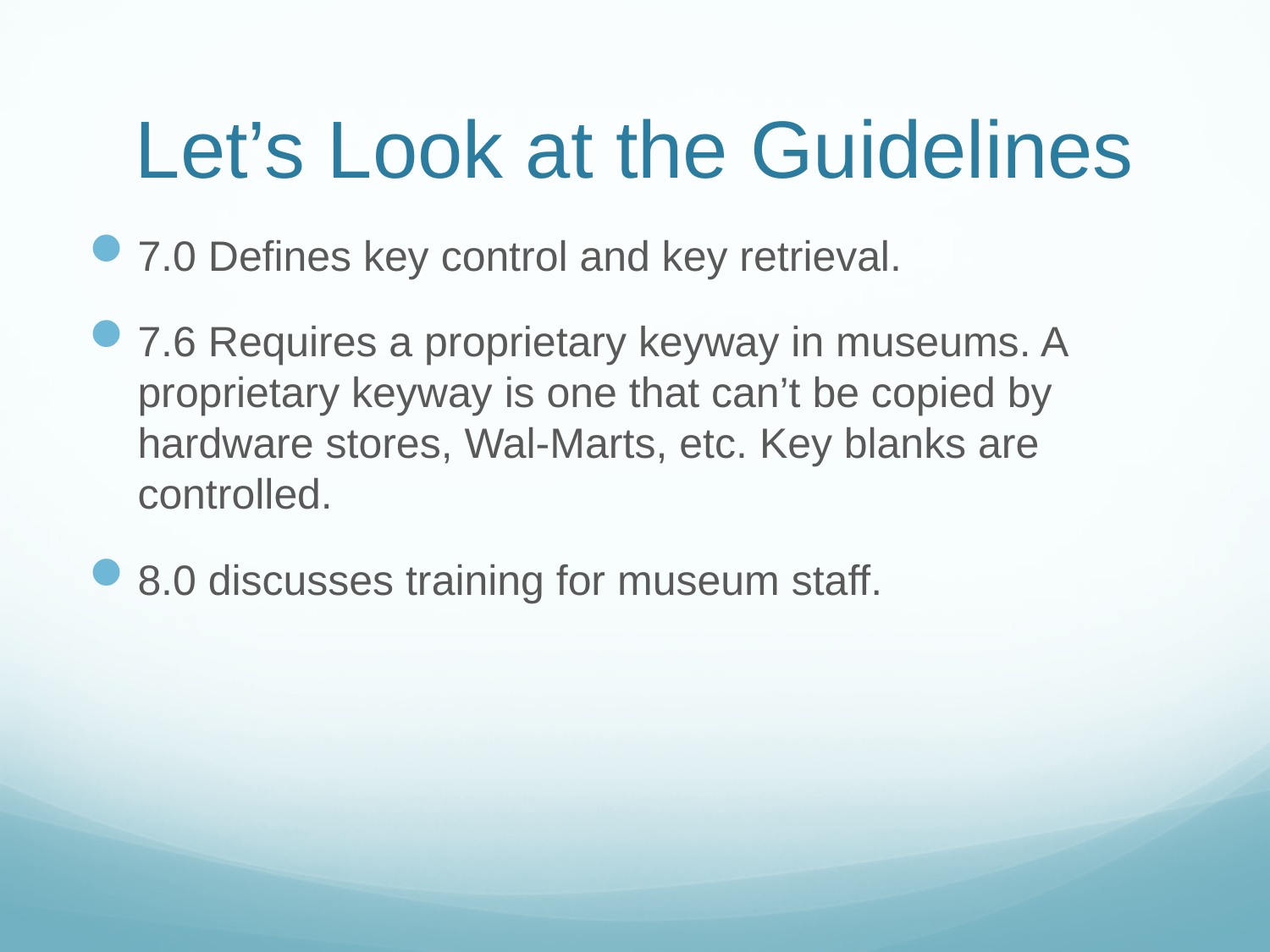

# Let’s Look at the Guidelines
7.0 Defines key control and key retrieval.
7.6 Requires a proprietary keyway in museums. A proprietary keyway is one that can’t be copied by hardware stores, Wal-Marts, etc. Key blanks are controlled.
8.0 discusses training for museum staff.